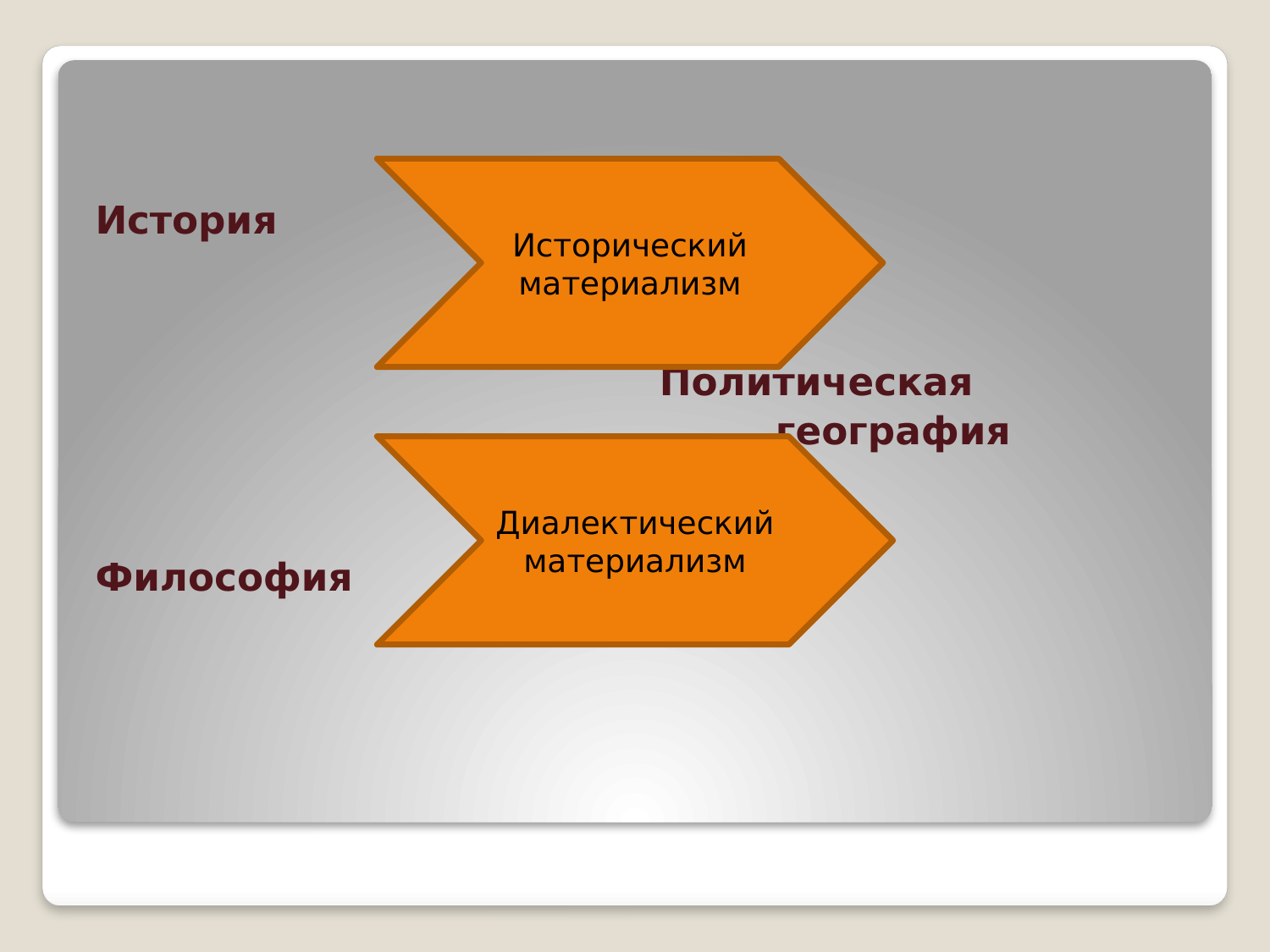

История

                                                              Политическая
                                                   география

Философия

Исторический материализм
Диалектический материализм
#